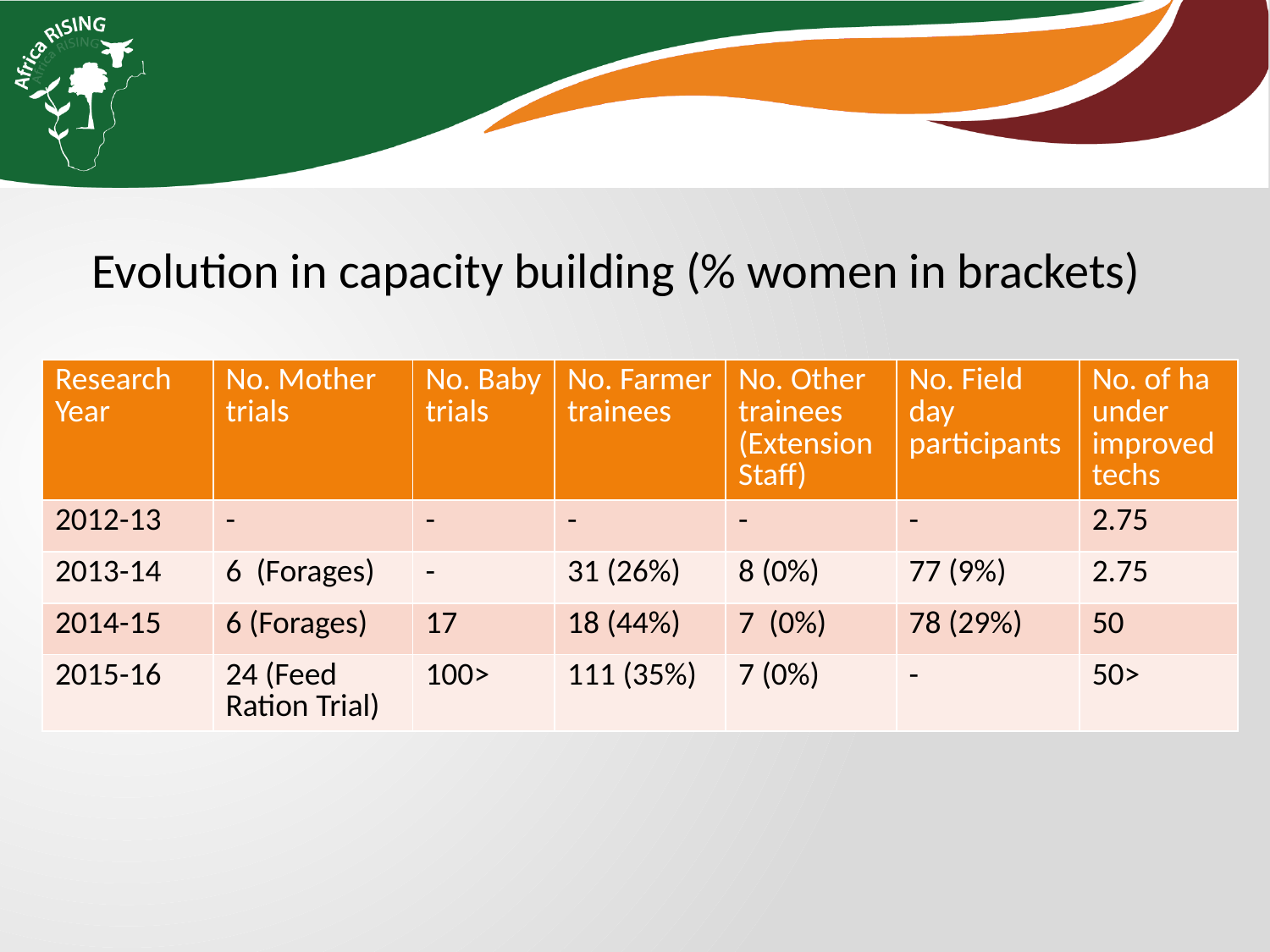

Evolution in capacity building (% women in brackets)
| Research Year | No. Mother trials | No. Baby trials | No. Farmer trainees | No. Other trainees (Extension Staff) | No. Field day participants | No. of ha under improved techs |
| --- | --- | --- | --- | --- | --- | --- |
| 2012-13 | - | - | - | - | - | 2.75 |
| 2013-14 | 6 (Forages) | - | 31 (26%) | 8 (0%) | 77 (9%) | 2.75 |
| 2014-15 | 6 (Forages) | 17 | 18 (44%) | 7 (0%) | 78 (29%) | 50 |
| 2015-16 | 24 (Feed Ration Trial) | 100> | 111 (35%) | 7 (0%) | - | 50> |